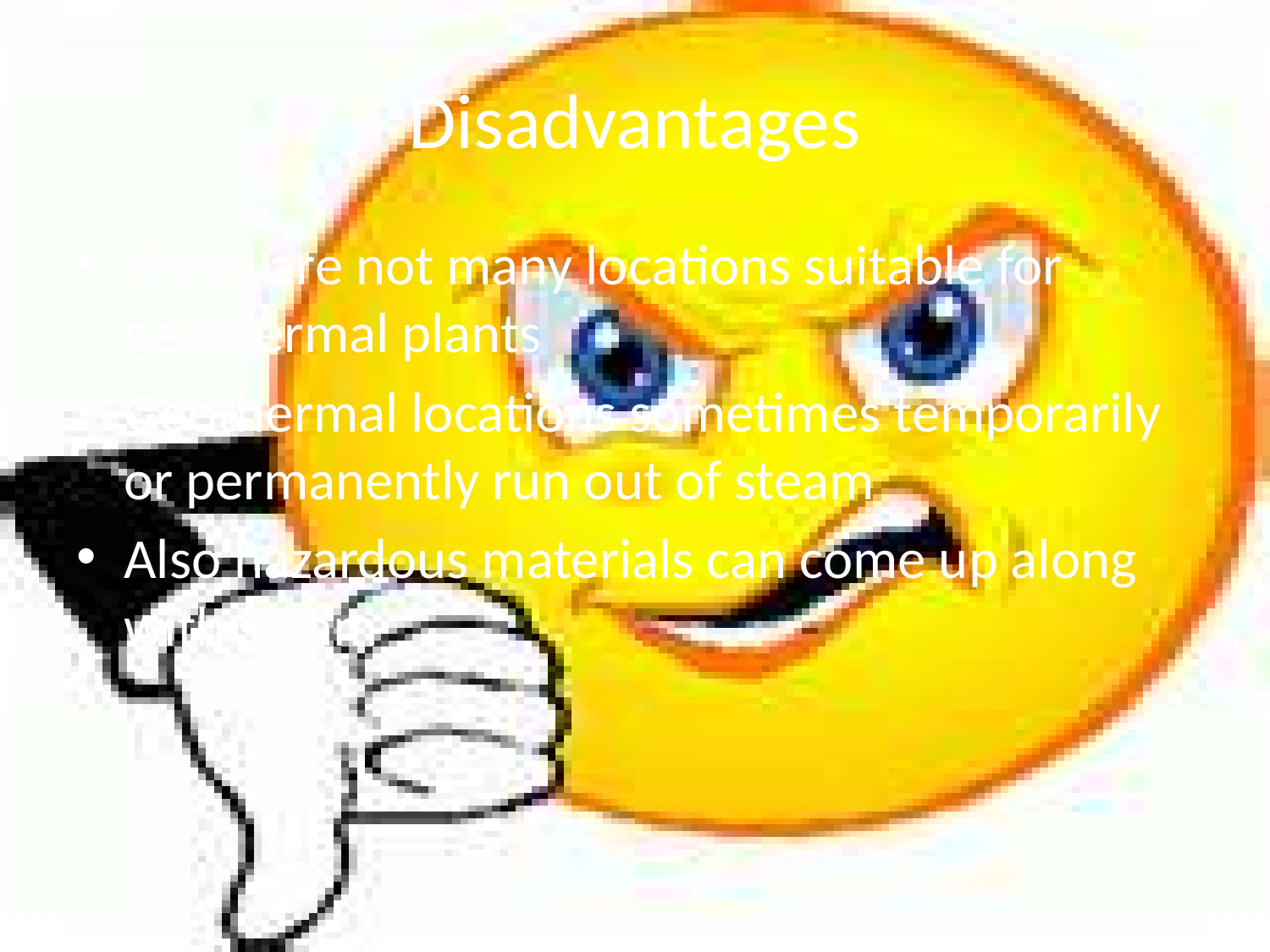

# Disadvantages
There are not many locations suitable for geothermal plants
Geothermal locations sometimes temporarily or permanently run out of steam
Also hazardous materials can come up along with steam